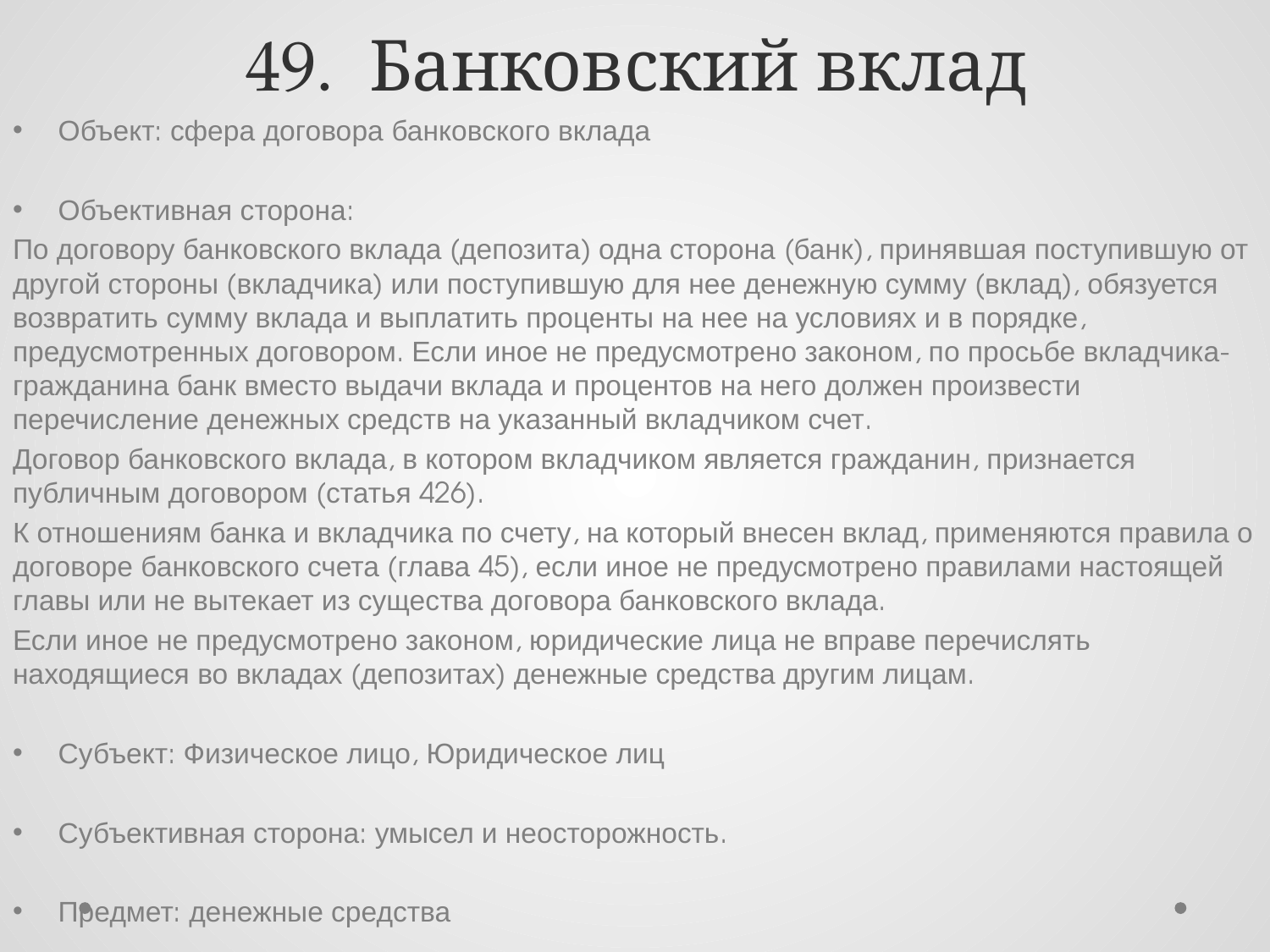

# 49.  Банковский вклад
Объект: сфера договора банковского вклада

Объективная сторона:
По договору банковского вклада (депозита) одна сторона (банк), принявшая поступившую от другой стороны (вкладчика) или поступившую для нее денежную сумму (вклад), обязуется возвратить сумму вклада и выплатить проценты на нее на условиях и в порядке, предусмотренных договором. Если иное не предусмотрено законом, по просьбе вкладчика-гражданина банк вместо выдачи вклада и процентов на него должен произвести перечисление денежных средств на указанный вкладчиком счет.
Договор банковского вклада, в котором вкладчиком является гражданин, признается публичным договором (статья 426).
К отношениям банка и вкладчика по счету, на который внесен вклад, применяются правила о договоре банковского счета (глава 45), если иное не предусмотрено правилами настоящей главы или не вытекает из существа договора банковского вклада.
Если иное не предусмотрено законом, юридические лица не вправе перечислять находящиеся во вкладах (депозитах) денежные средства другим лицам.

Субъект: Физическое лицо, Юридическое лиц

Субъективная сторона: умысел и неосторожность.

Предмет: денежные средства